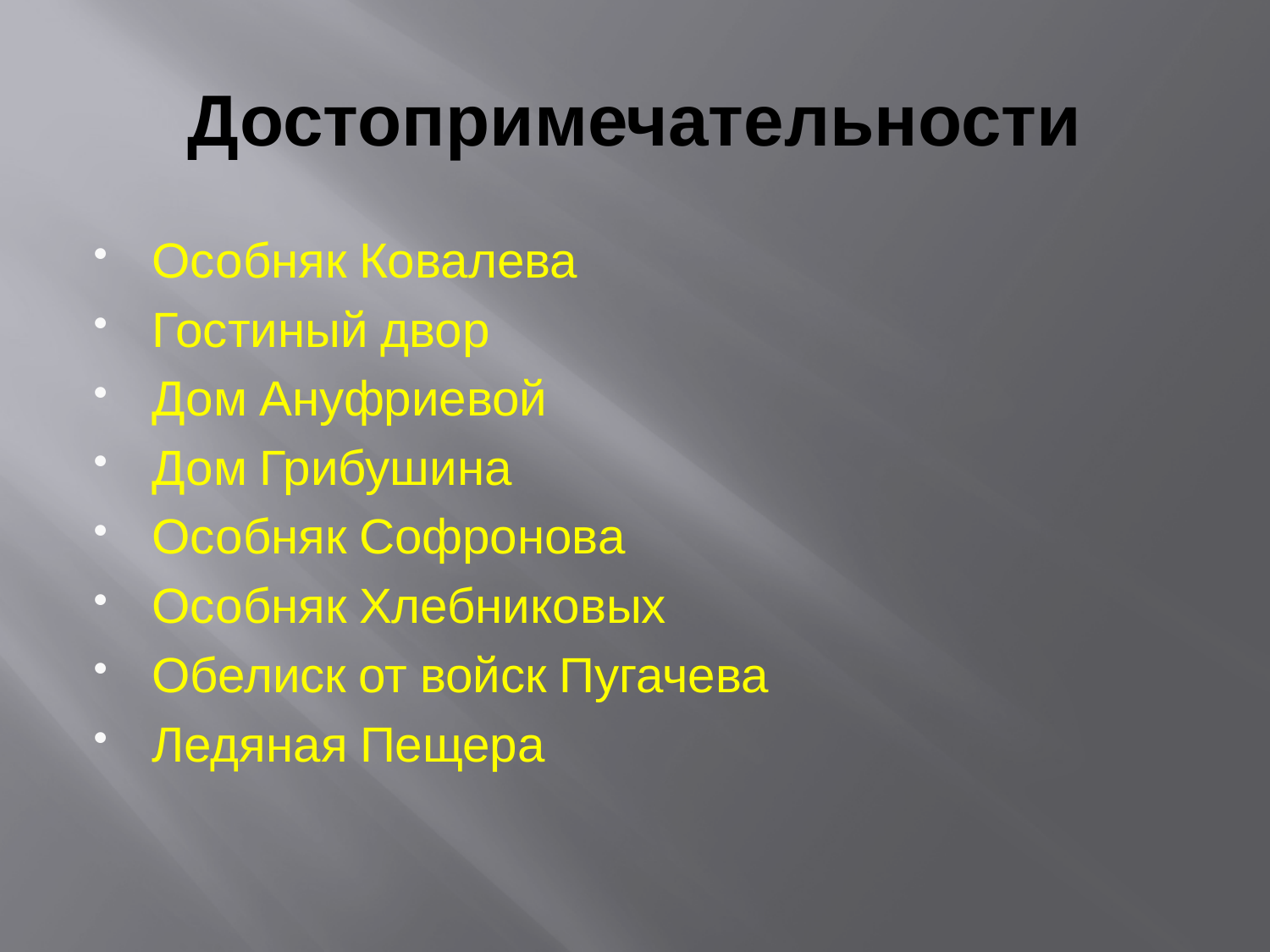

# Достопримечательности
Особняк Ковалева
Гостиный двор
Дом Ануфриевой
Дом Грибушина
Особняк Софронова
Особняк Хлебниковых
Обелиск от войск Пугачева
Ледяная Пещера